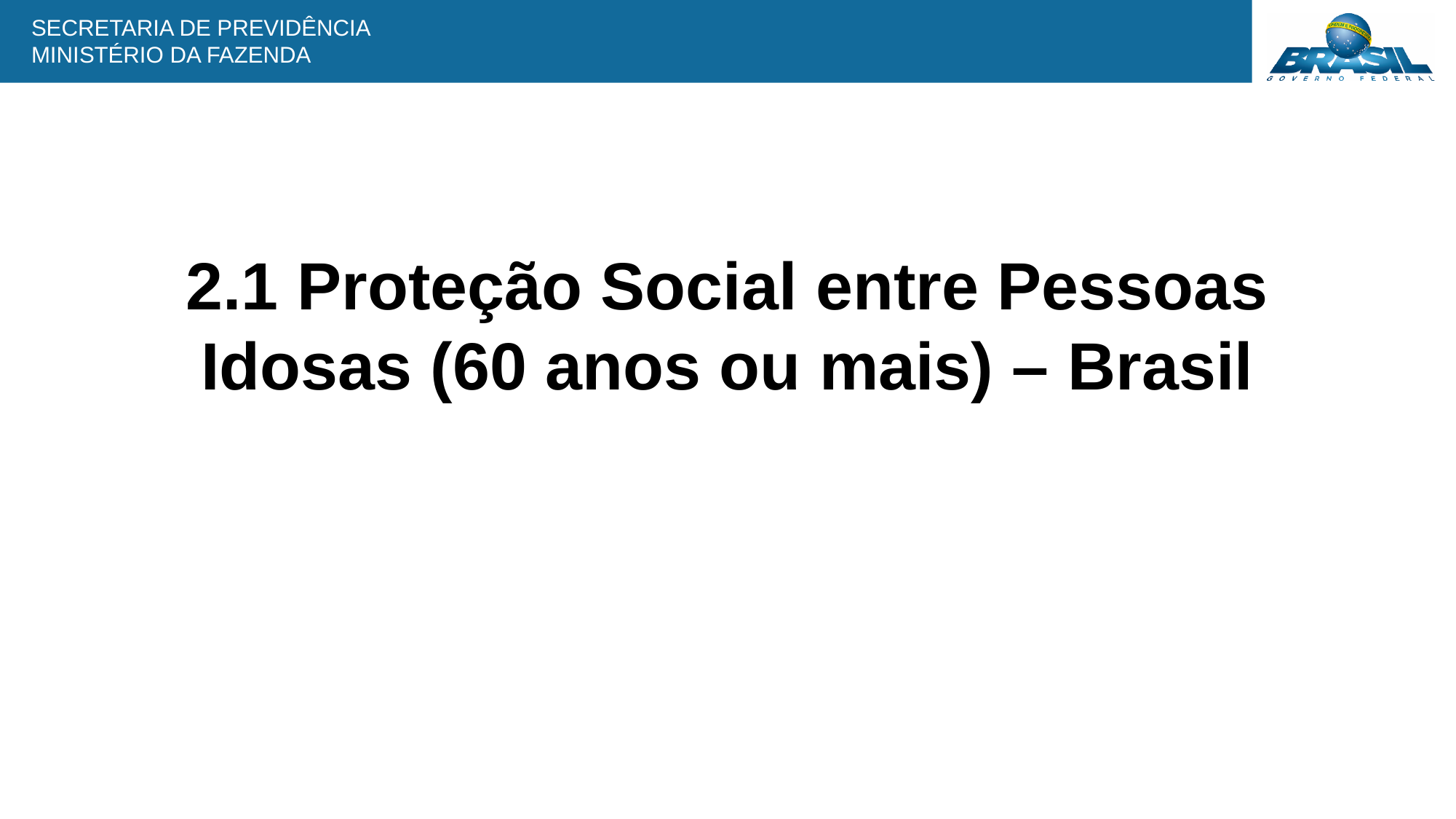

2.1 Proteção Social entre Pessoas Idosas (60 anos ou mais) – Brasil